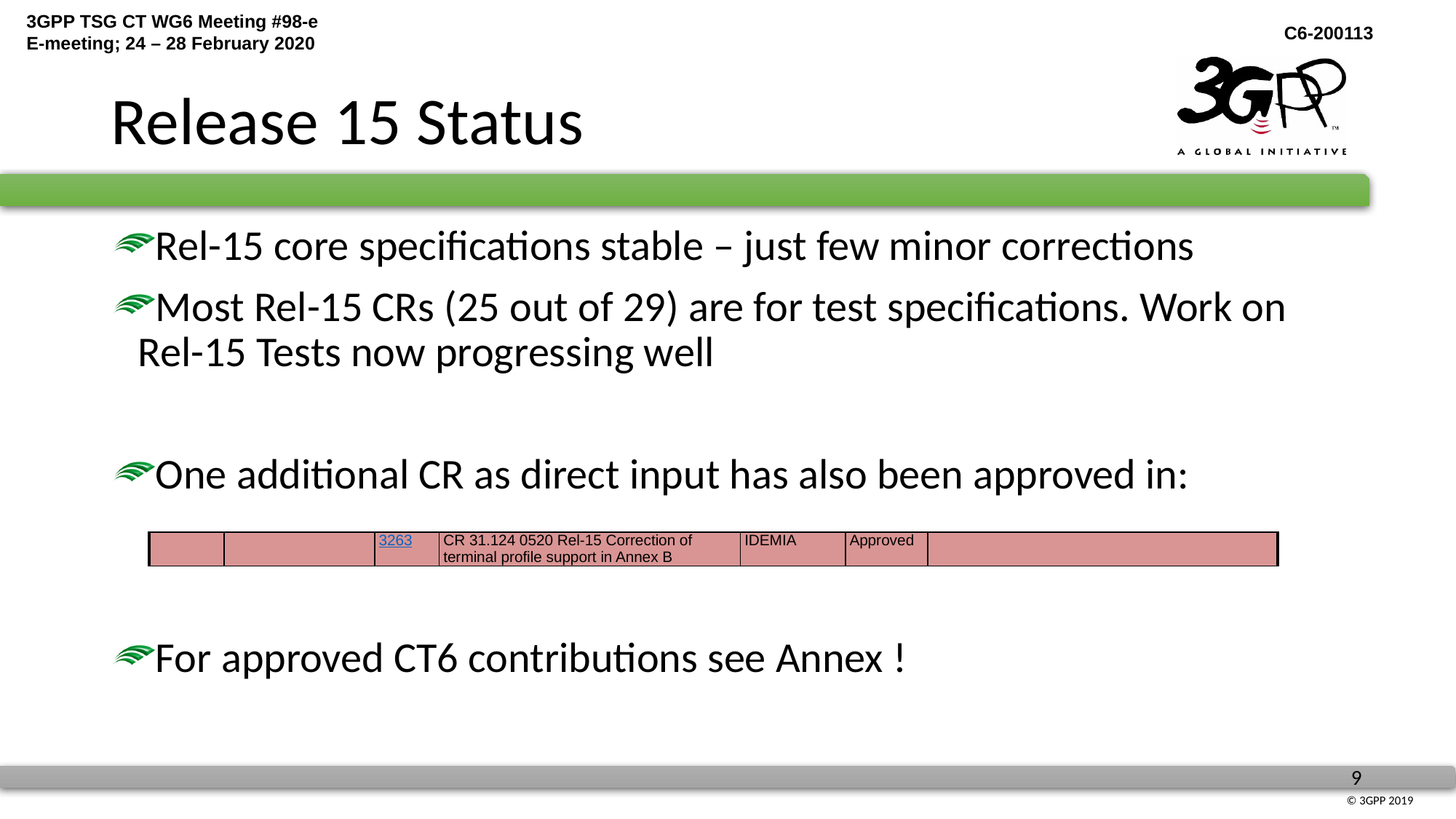

# Release 15 Status
Rel-15 core specifications stable – just few minor corrections
Most Rel-15 CRs (25 out of 29) are for test specifications. Work on Rel-15 Tests now progressing well

One additional CR as direct input has also been approved in:

For approved CT6 contributions see Annex !

|  |  | 3263 | CR 31.124 0520 Rel-15 Correction of terminal profile support in Annex B | IDEMIA | Approved |  |
| --- | --- | --- | --- | --- | --- | --- |